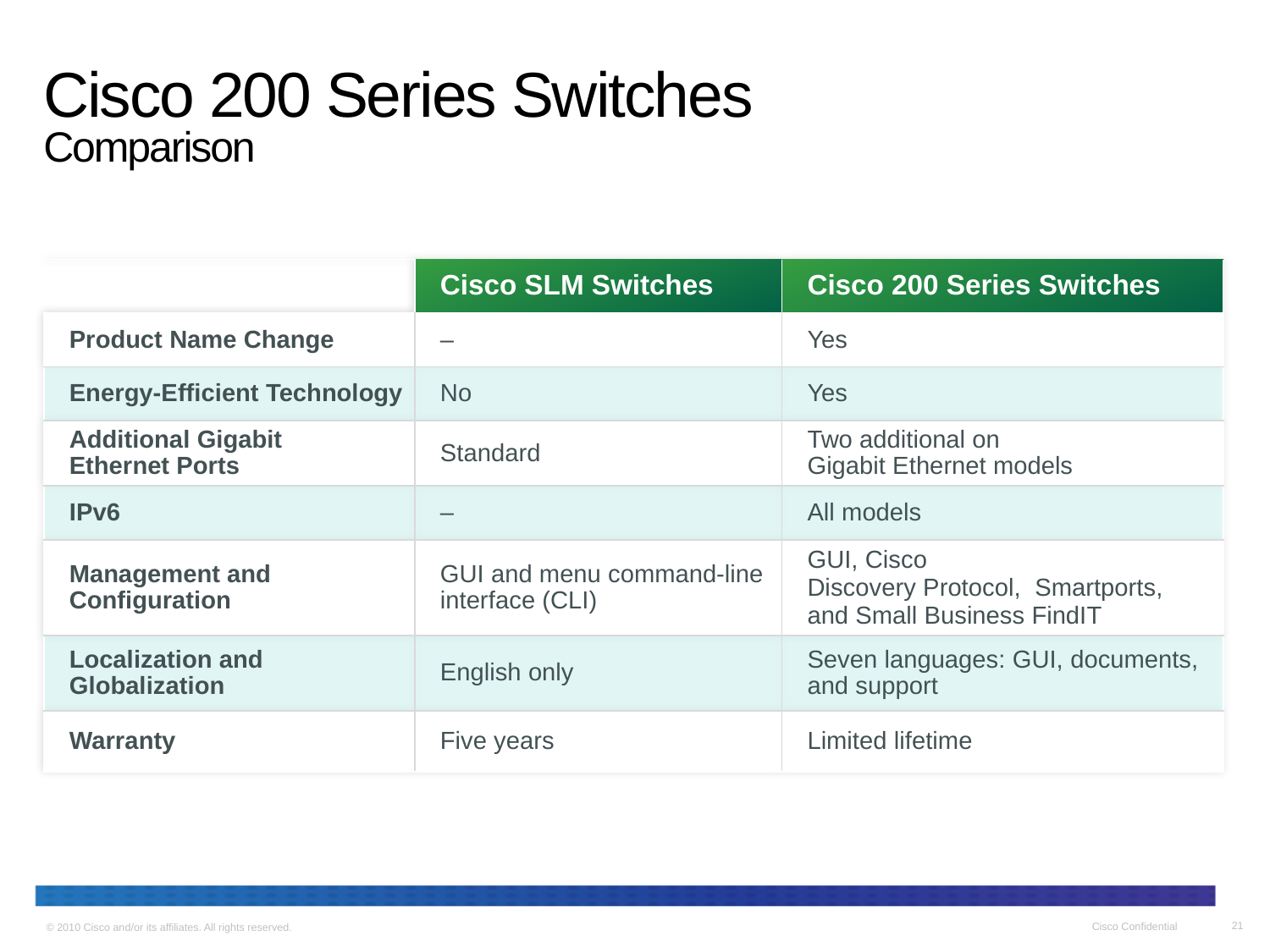

# Cisco 200 Series Switches Comparison

|  | Cisco SLM Switches | Cisco 200 Series Switches |
| --- | --- | --- |
| Product Name Change | – | Yes |
| Energy-Efficient Technology | No | Yes |
| Additional Gigabit Ethernet Ports | Standard | Two additional on Gigabit Ethernet models |
| IPv6 | – | All models |
| Management and Configuration | GUI and menu command-line interface (CLI) | GUI, Cisco Discovery Protocol, Smartports, and Small Business FindIT |
| Localization and Globalization | English only | Seven languages: GUI, documents, and support |
| Warranty | Five years | Limited lifetime |